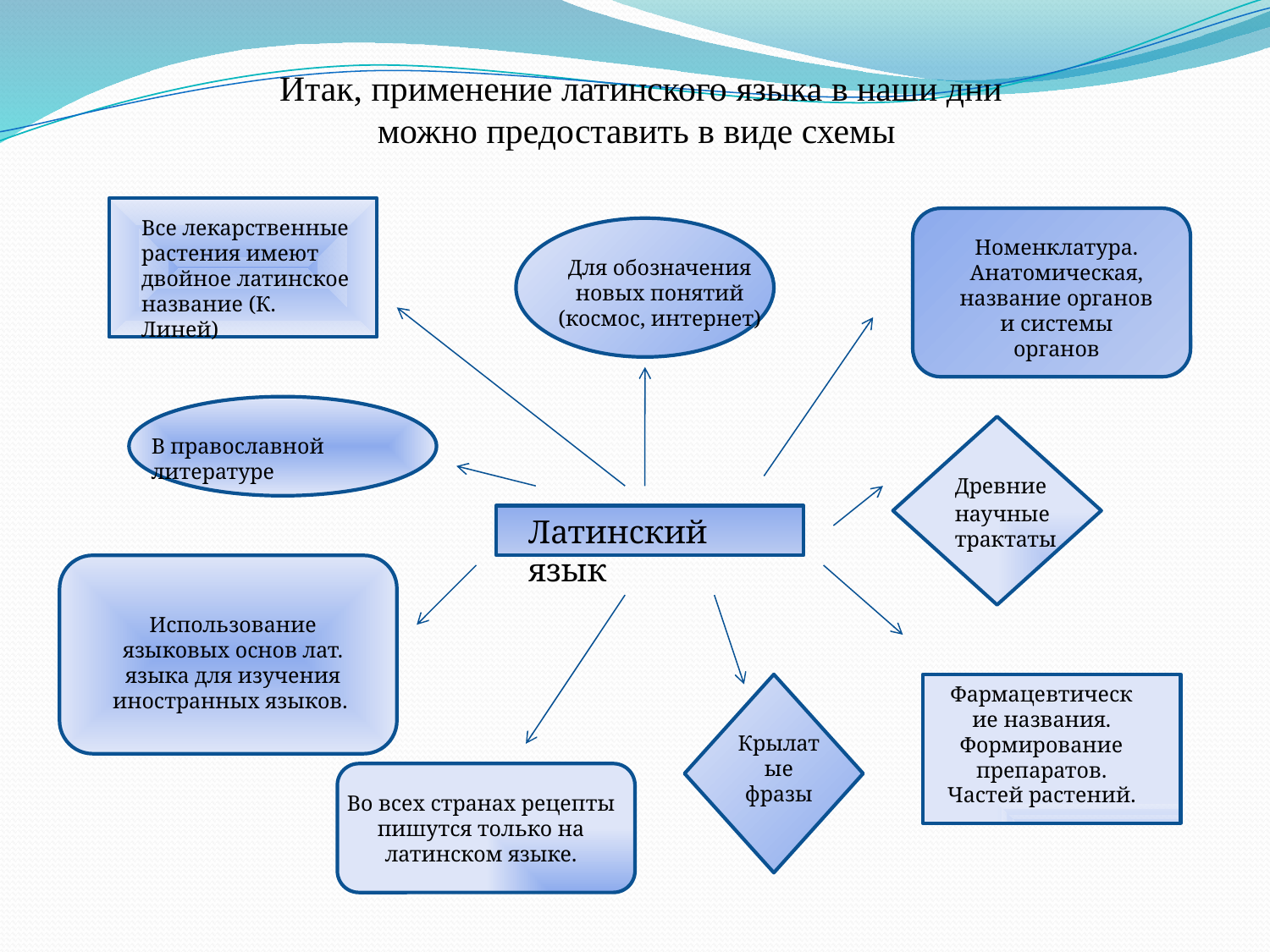

# Итак, применение латинского языка в наши дни можно предоставить в виде схемы

Все лекарственные растения имеют двойное латинское название (К. Линей)

Номенклатура. Анатомическая, название органов и системы органов
Для обозначения новых понятий (космос, интернет)

В православной литературе
Древние научные трактаты

Латинский язык

Использование языковых основ лат. языка для изучения иностранных языков.

Фармацевтические названия. Формирование препаратов. Частей растений.
Крылатые фразы

Во всех странах рецепты пишутся только на латинском языке.